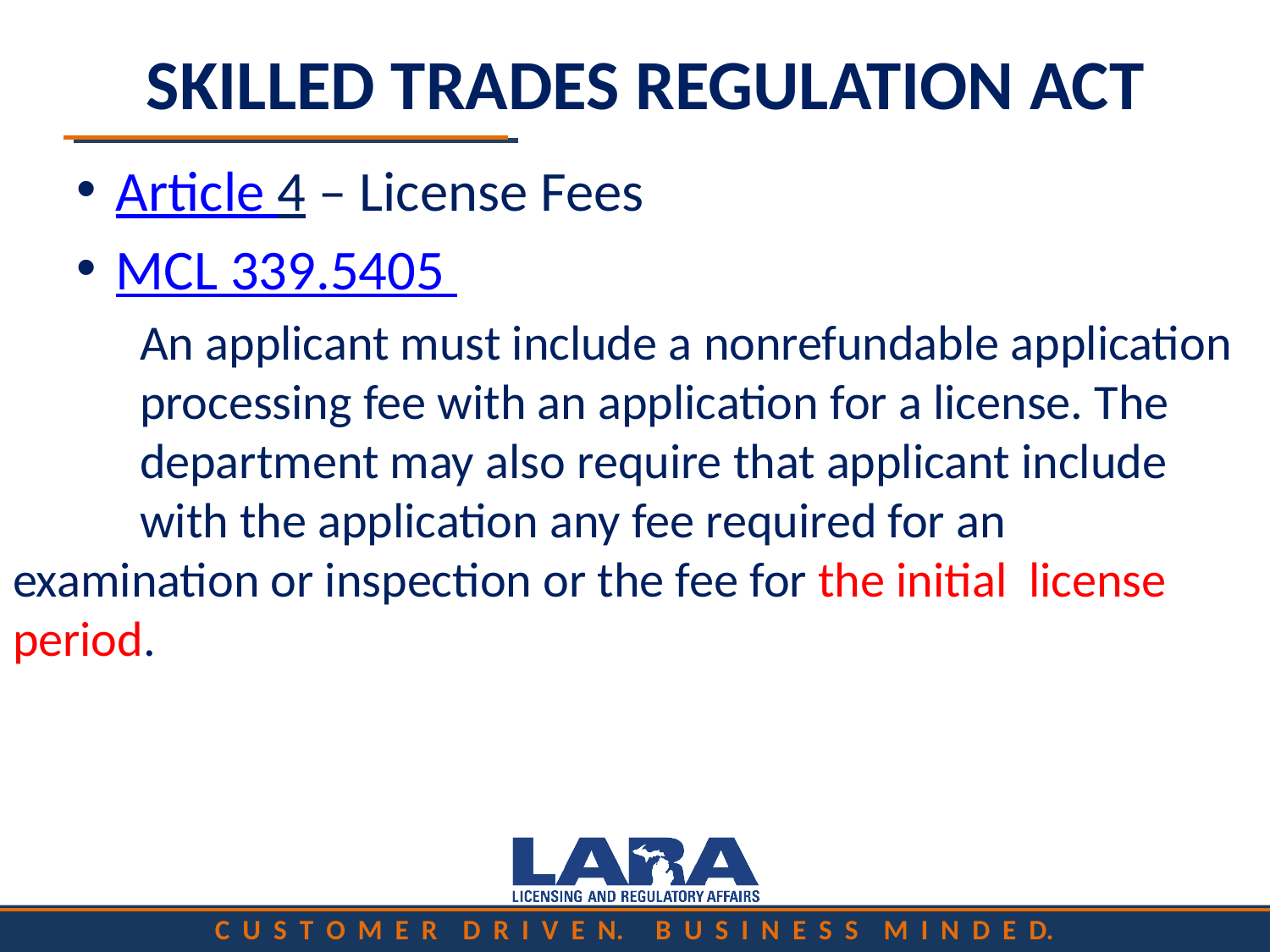

# SKILLED TRADES REGULATION ACT
Article 4 – License Fees
MCL 339.5405
	An applicant must include a nonrefundable application 	processing fee with an application for a license. The 	department may also require that applicant include 	with the application any fee required for an 	examination or inspection or the fee for the initial 	license period.